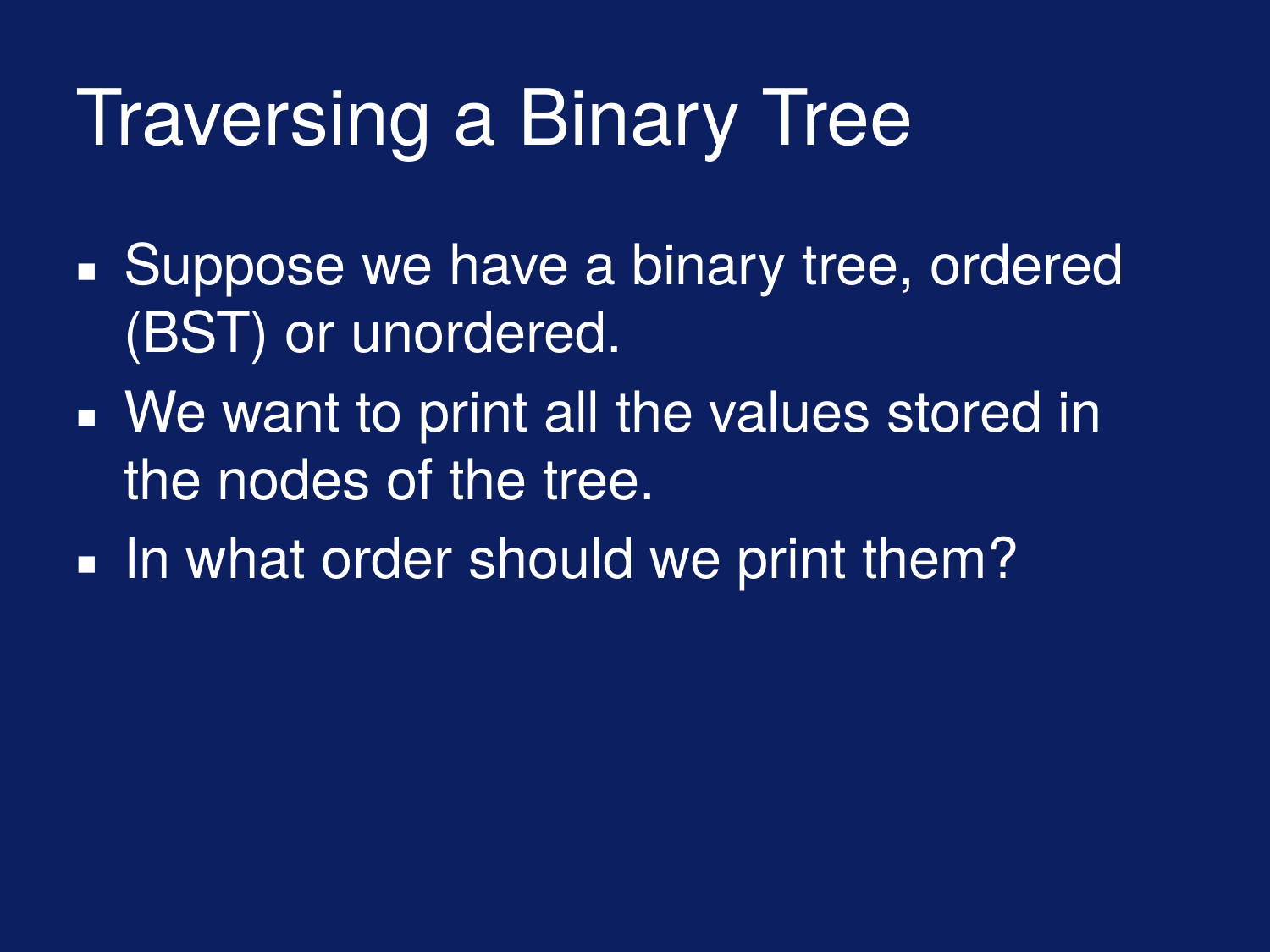

# Traversing a Binary Tree
Suppose we have a binary tree, ordered (BST) or unordered.
We want to print all the values stored in the nodes of the tree.
In what order should we print them?